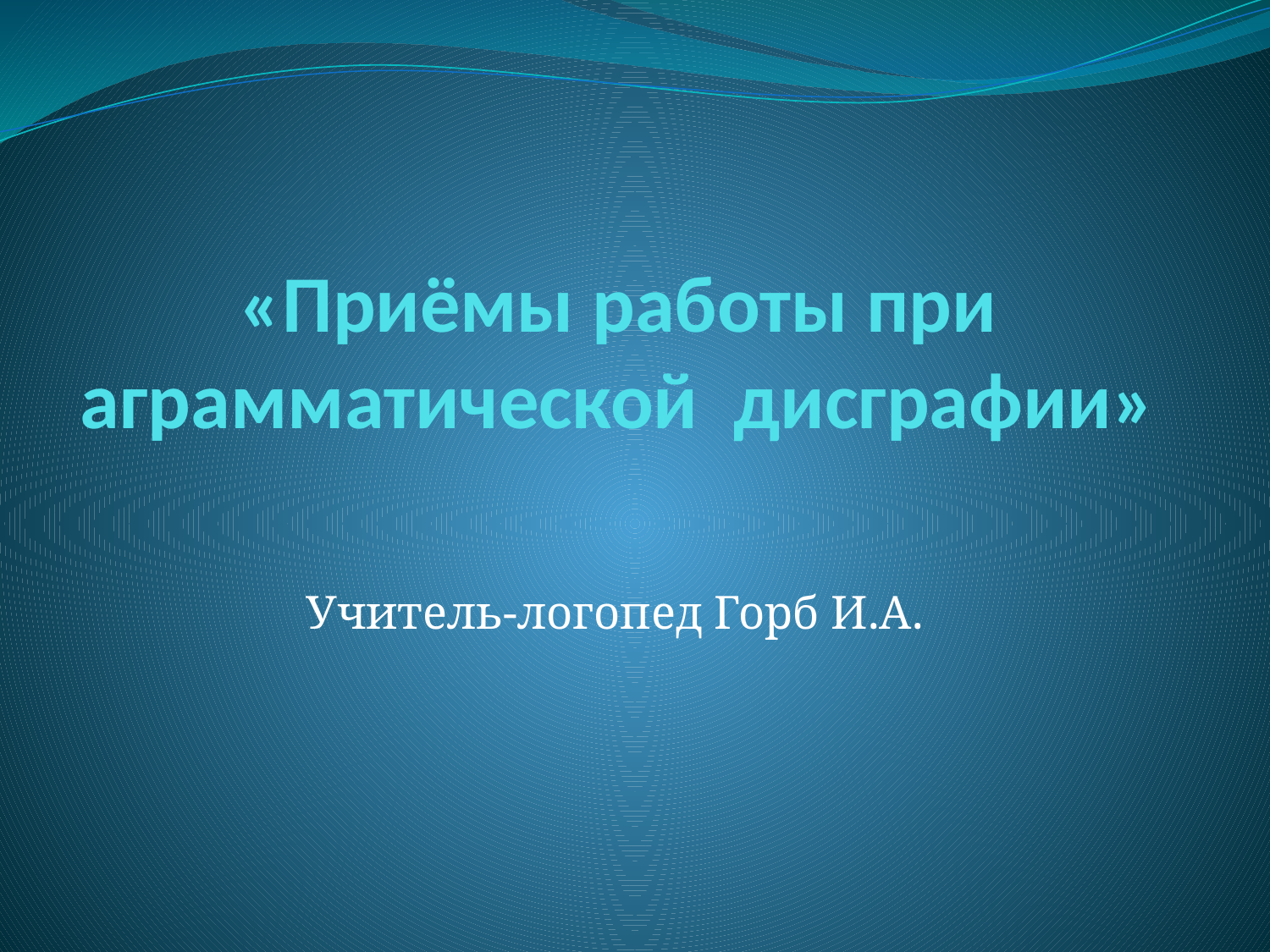

# «Приёмы работы при аграмматической  дисграфии»

Учитель-логопед Горб И.А.